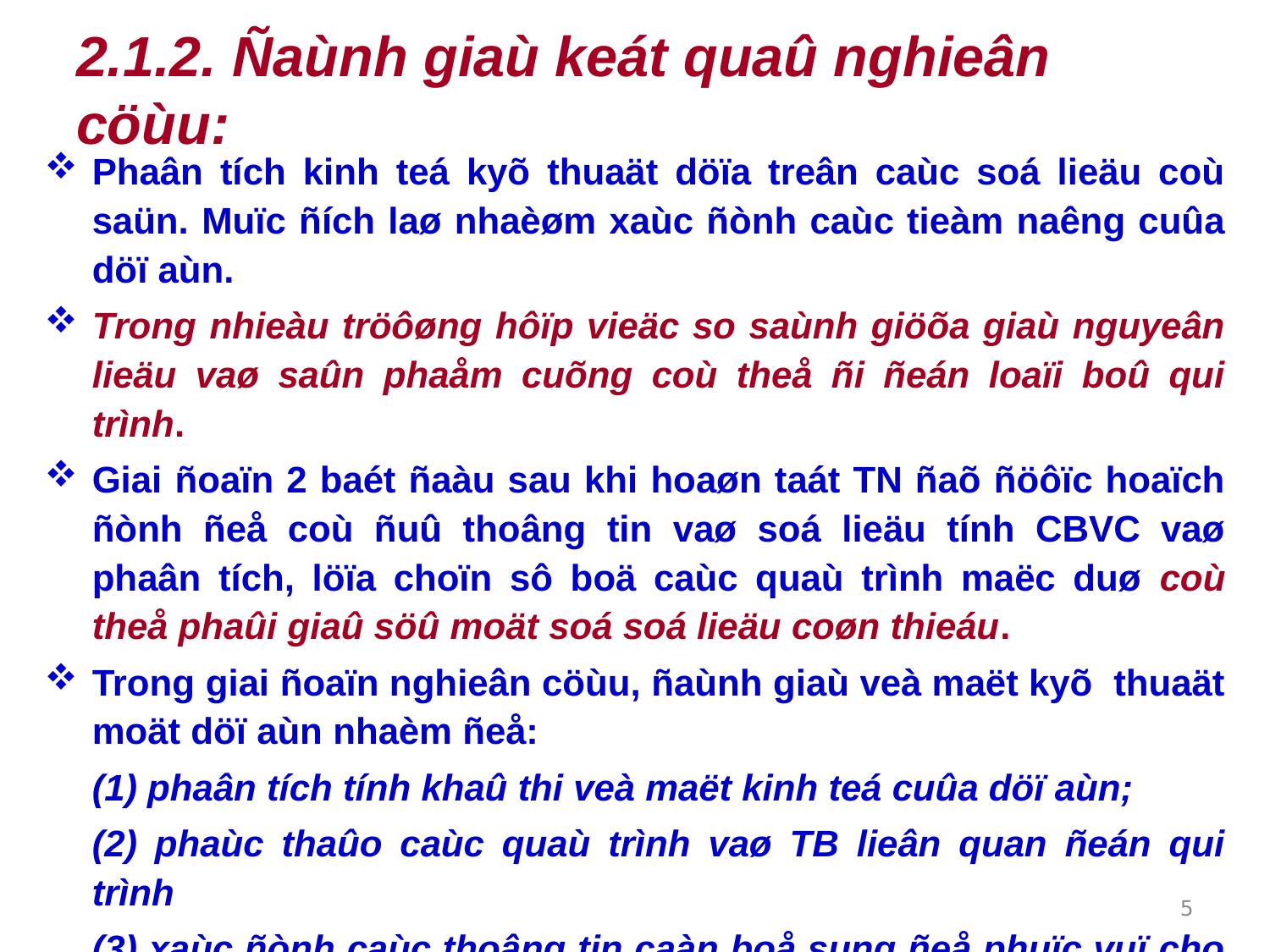

# 2.1.2. Ñaùnh giaù keát quaû nghieân cöùu:
Phaân tích kinh teá kyõ thuaät döïa treân caùc soá lieäu coù saün. Muïc ñích laø nhaèøm xaùc ñònh caùc tieàm naêng cuûa döï aùn.
Trong nhieàu tröôøng hôïp vieäc so saùnh giöõa giaù nguyeân lieäu vaø saûn phaåm cuõng coù theå ñi ñeán loaïi boû qui trình.
Giai ñoaïn 2 baét ñaàu sau khi hoaøn taát TN ñaõ ñöôïc hoaïch ñònh ñeå coù ñuû thoâng tin vaø soá lieäu tính CBVC vaø phaân tích, löïa choïn sô boä caùc quaù trình maëc duø coù theå phaûi giaû söû moät soá soá lieäu coøn thieáu.
Trong giai ñoaïn nghieân cöùu, ñaùnh giaù veà maët kyõ  thuaät moät döï aùn nhaèm ñeå:
	(1) phaân tích tính khaû thi veà maët kinh teá cuûa döï aùn;
	(2) phaùc thaûo caùc quaù trình vaø TB lieân quan ñeán qui trình
	(3) xaùc ñònh caùc thoâng tin caàn boå sung ñeå phuïc vuï cho giai ñoaïn thieát keá
	Hoaøn taát vieäc ñaùnh giaù seõ cung caáp cô sôû cho quyeát ñònh xem coù caàn laøm thí nghieäm boå sung hay trieãn khai döï aùn vôùi giai ñoaïn saûn xuaát thöû.
5